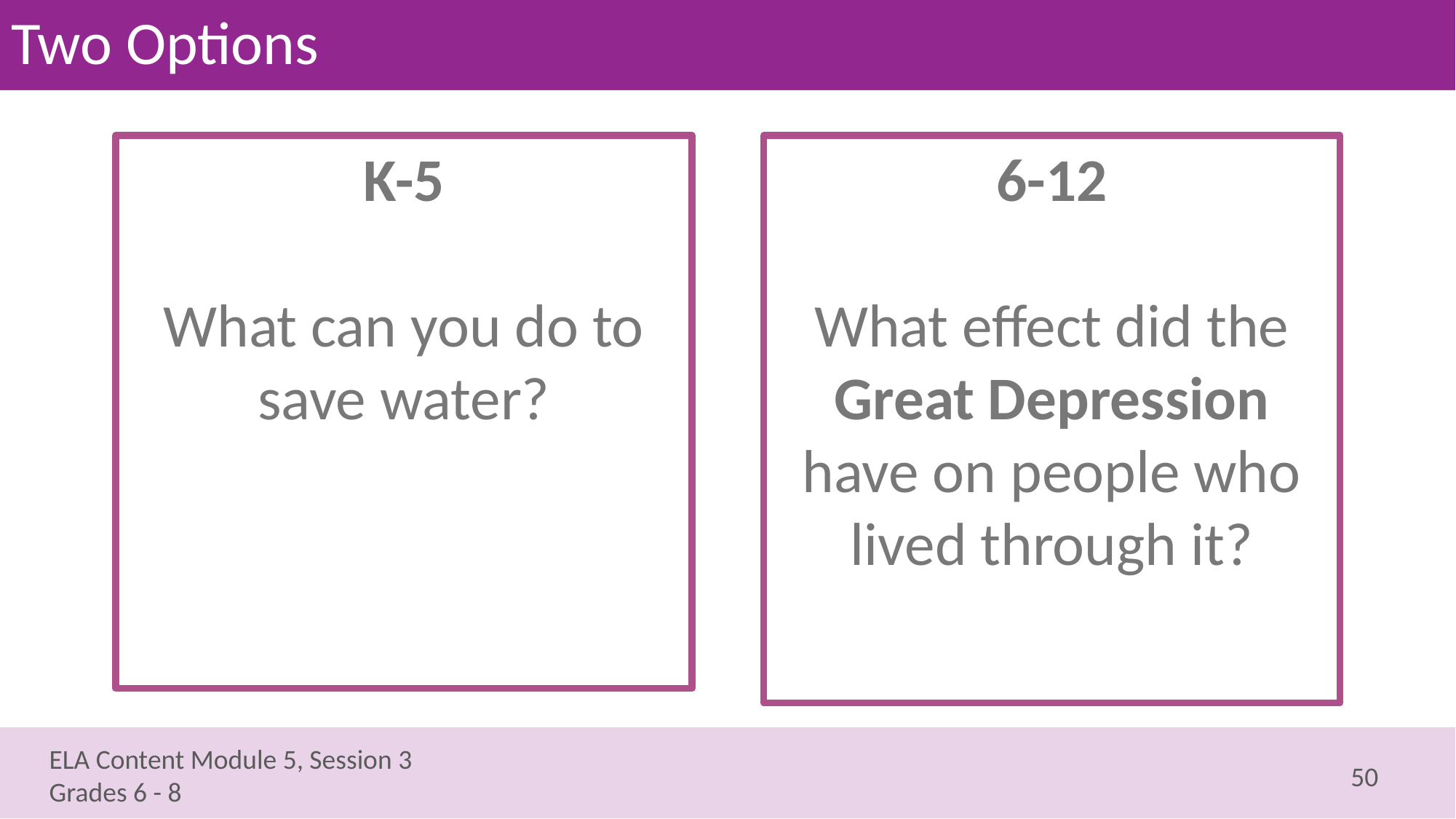

# Two Options
K-5

What can you do to save water?

6-12

What effect did the Great Depression have on people who lived through it?

50